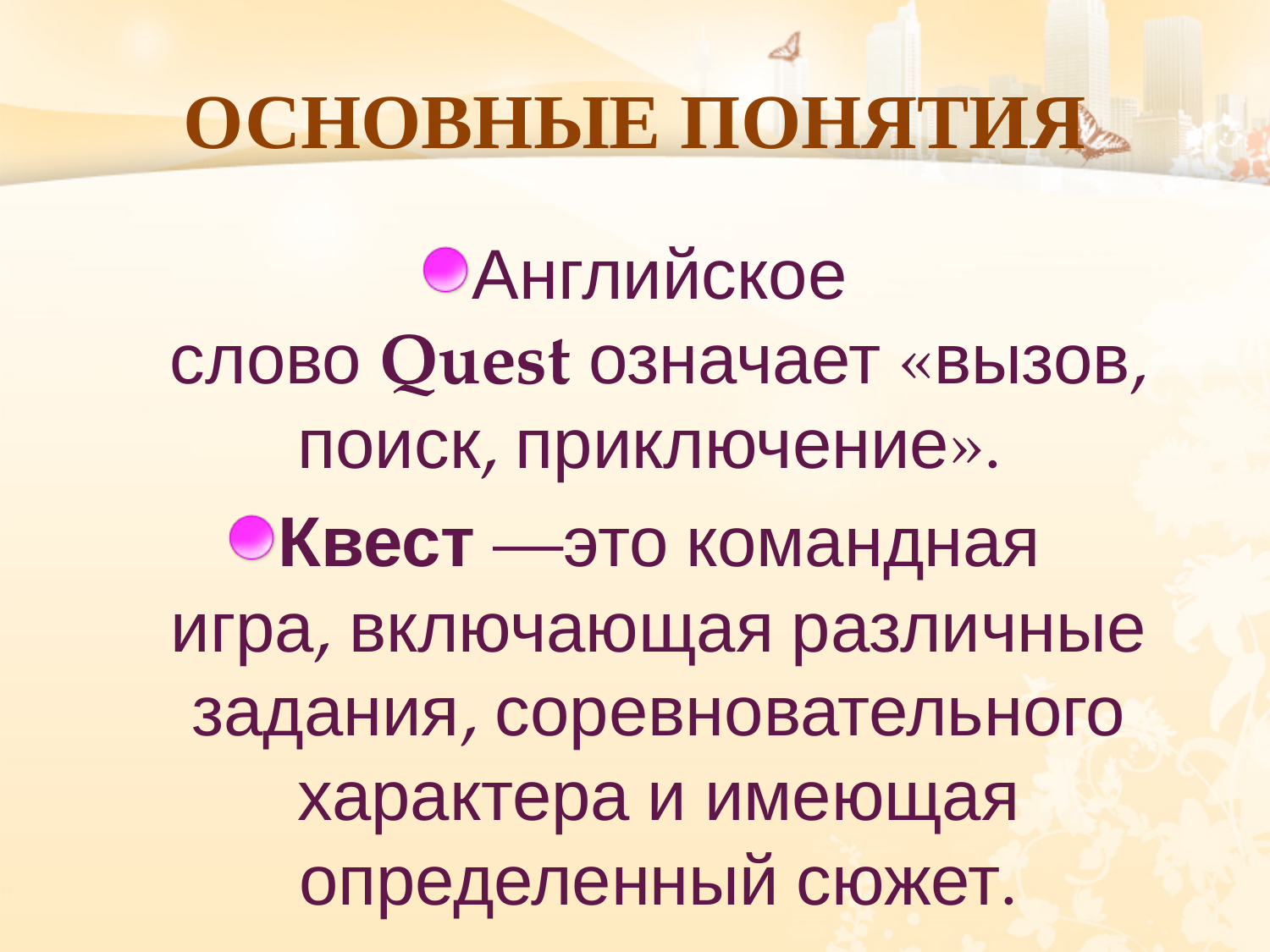

# ОСНОВНЫЕ ПОНЯТИЯ
Английское слово Quest означает «вызов, поиск, приключение».
Квест —это командная игра, включающая различные задания, соревновательного характера и имеющая определенный сюжет.